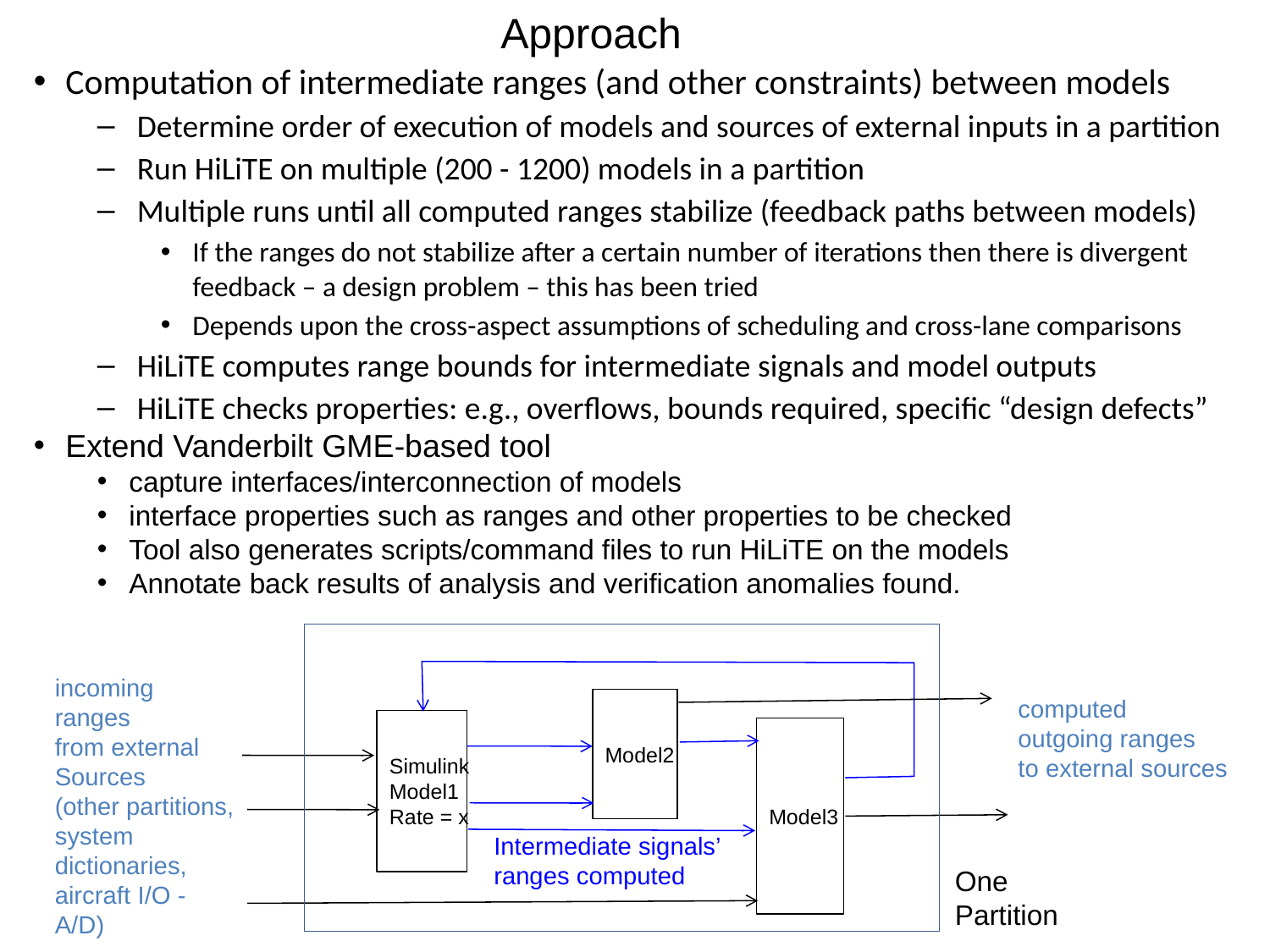

Approach
Computation of intermediate ranges (and other constraints) between models
Determine order of execution of models and sources of external inputs in a partition
Run HiLiTE on multiple (200 - 1200) models in a partition
Multiple runs until all computed ranges stabilize (feedback paths between models)
If the ranges do not stabilize after a certain number of iterations then there is divergent feedback – a design problem – this has been tried
Depends upon the cross-aspect assumptions of scheduling and cross-lane comparisons
HiLiTE computes range bounds for intermediate signals and model outputs
HiLiTE checks properties: e.g., overflows, bounds required, specific “design defects”
Extend Vanderbilt GME-based tool
capture interfaces/interconnection of models
interface properties such as ranges and other properties to be checked
Tool also generates scripts/command files to run HiLiTE on the models
Annotate back results of analysis and verification anomalies found.

incoming ranges
from external
Sources
(other partitions, system dictionaries, aircraft I/O - A/D)
computed
outgoing ranges
to external sources
Model2
Simulink
Model1
Rate = x
Model3
Intermediate signals’
ranges computed
One
Partition